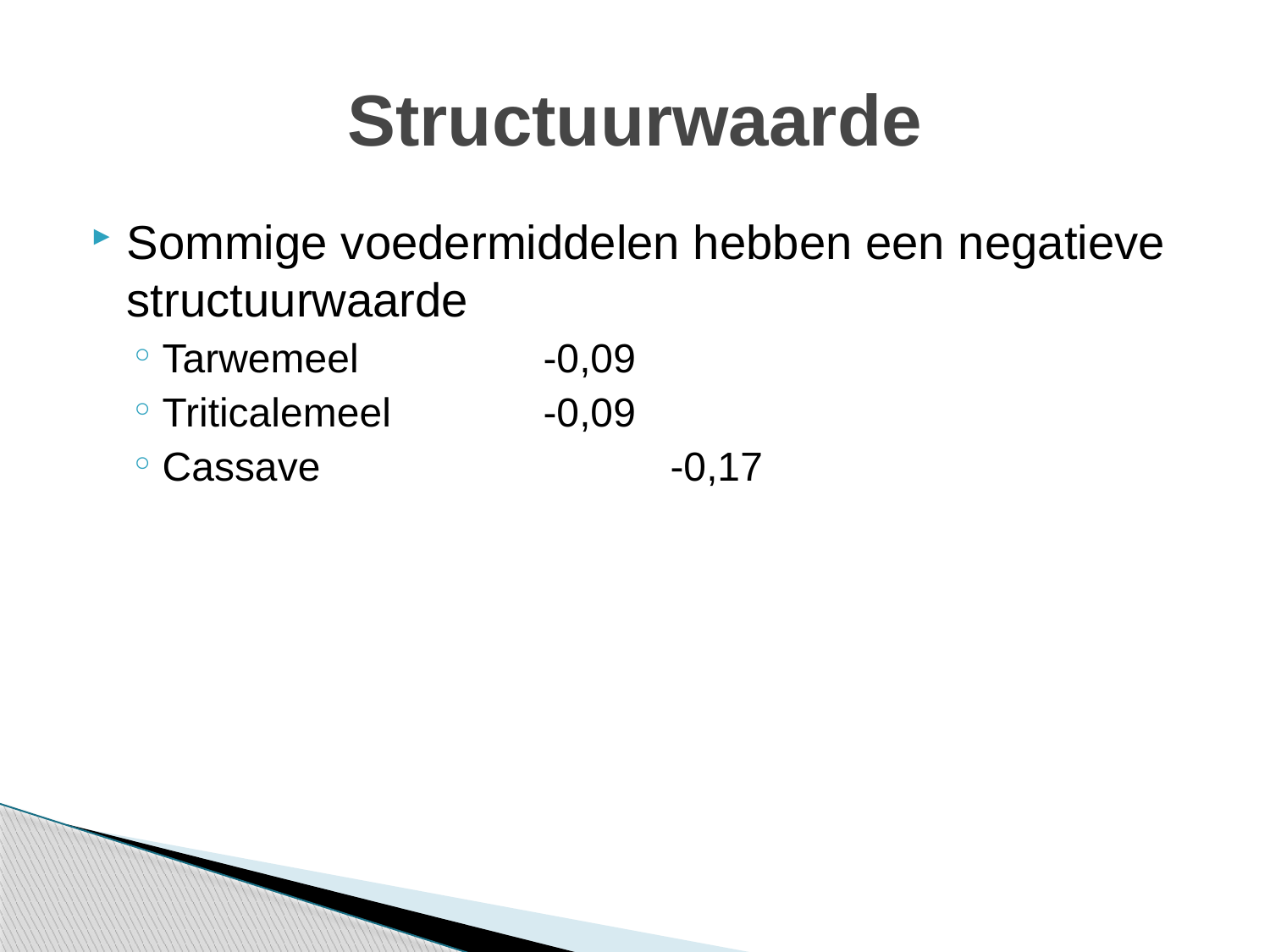

# Structuurwaarde
Sommige voedermiddelen hebben een negatieve structuurwaarde
Tarwemeel		-0,09
Triticalemeel		-0,09
Cassave			-0,17